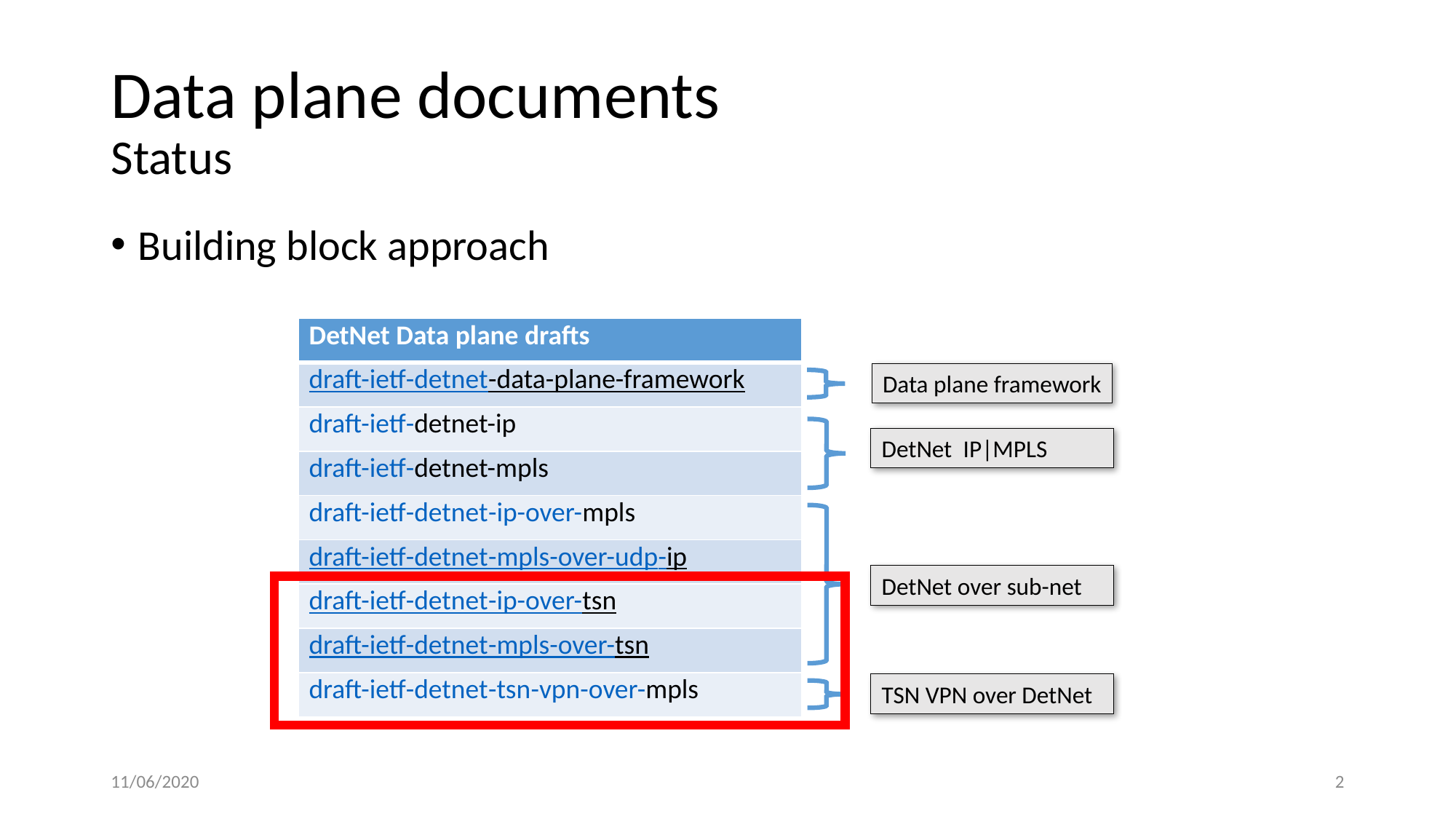

# Data plane documents Status
Building block approach
| DetNet Data plane drafts |
| --- |
| draft-ietf-detnet-data-plane-framework |
| draft-ietf-detnet-ip |
| draft-ietf-detnet-mpls |
| draft-ietf-detnet-ip-over-mpls |
| draft-ietf-detnet-mpls-over-udp-ip |
| draft-ietf-detnet-ip-over-tsn |
| draft-ietf-detnet-mpls-over-tsn |
| draft-ietf-detnet-tsn-vpn-over-mpls |
Data plane framework

DetNet  IP|MPLS

DetNet over sub-net

TSN VPN over DetNet

11/06/2020
2